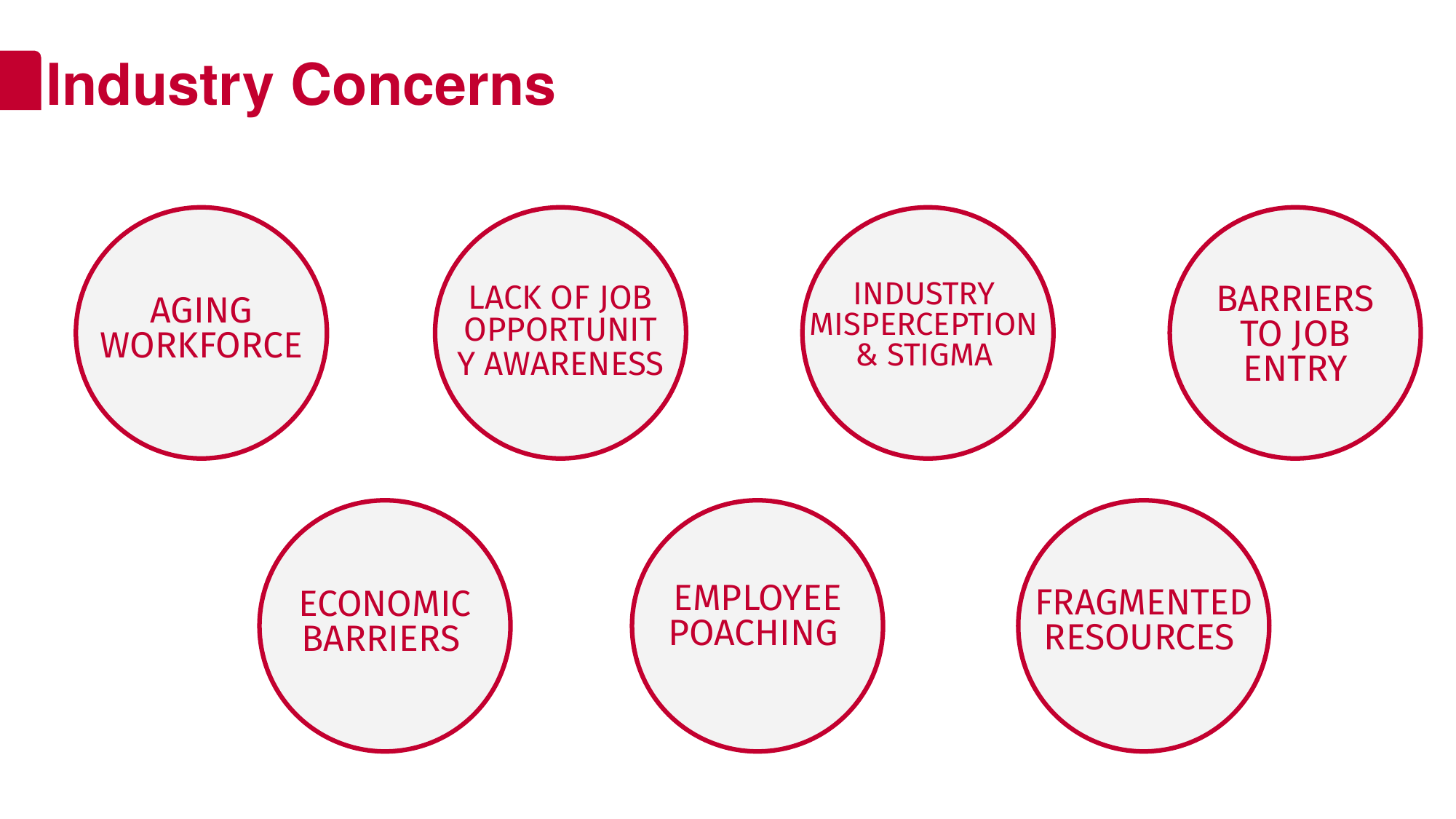

# Industry Concerns

BARRIERS TO JOB ENTRY
INDUSTRY MISPERCEPTION& STIGMA
LACK OF JOB OPPORTUNITY AWARENESS
AGING WORKFORCE

EMPLOYEE POACHING
FRAGMENTED RESOURCES
ECONOMIC BARRIERS